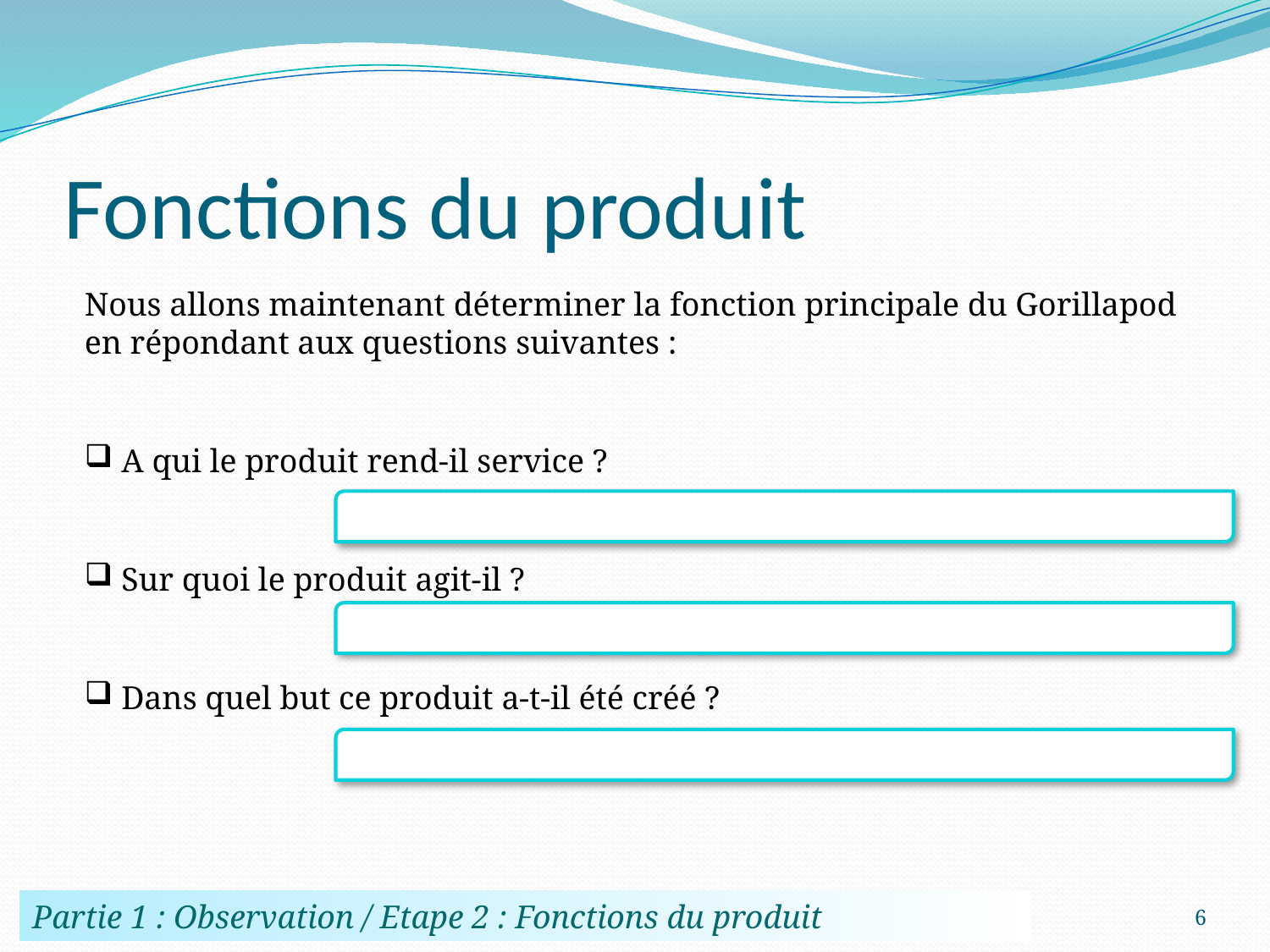

# Fonctions du produit
Nous allons maintenant déterminer la fonction principale du Gorillapod en répondant aux questions suivantes :

 A qui le produit rend-il service ?

 Sur quoi le produit agit-il ?

 Dans quel but ce produit a-t-il été créé ?

6
Partie 1 : Observation / Etape 2 : Fonctions du produit